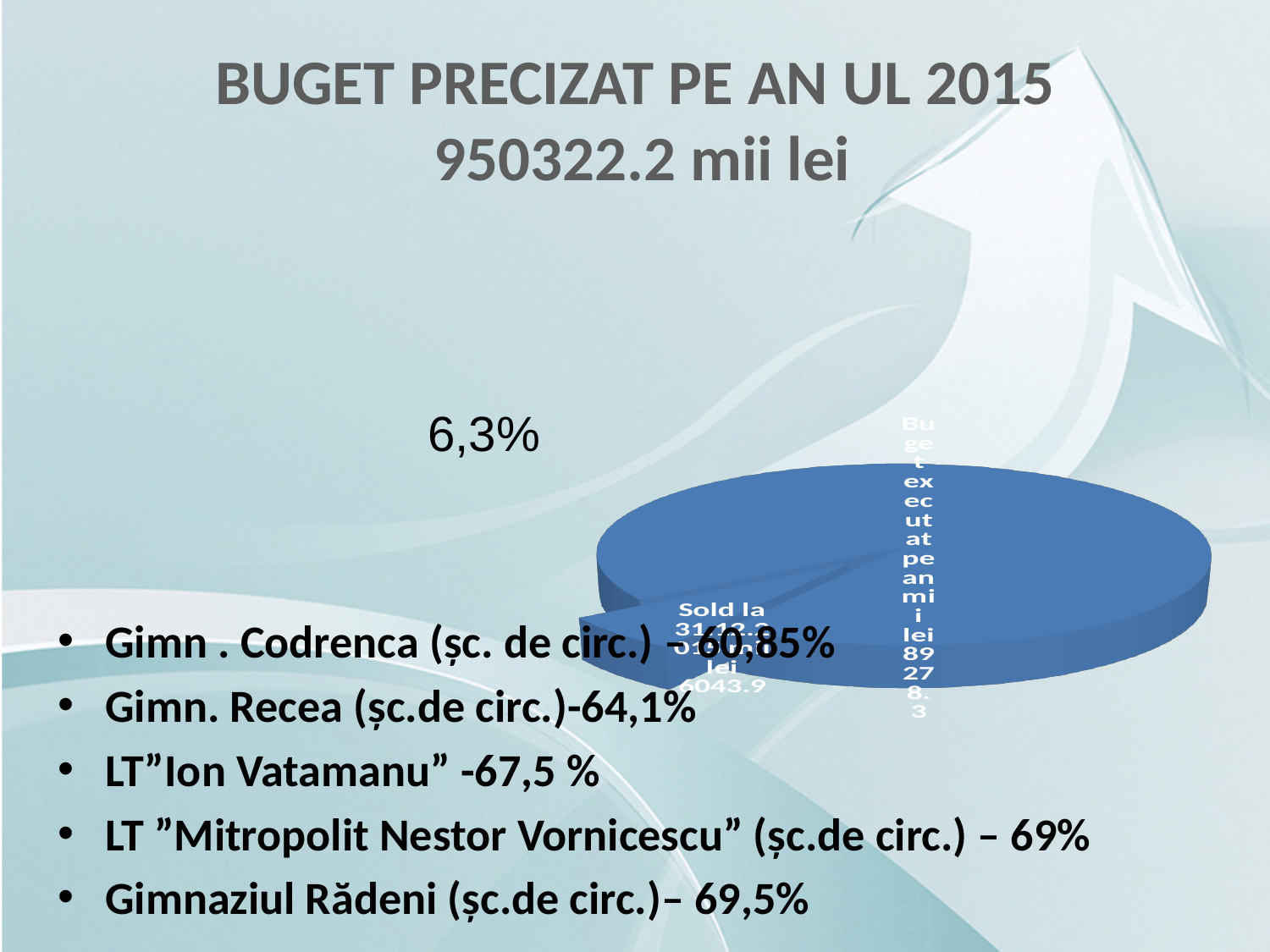

# BUGET PRECIZAT PE AN UL 2015 950322.2 mii lei

[unsupported chart]

6,3%
Gimn . Codrenca (șc. de circ.) – 60,85%
Gimn. Recea (șc.de circ.)-64,1%
LT”Ion Vatamanu” -67,5 %
LT ”Mitropolit Nestor Vornicescu” (șc.de circ.) – 69%
Gimnaziul Rădeni (șc.de circ.)– 69,5%